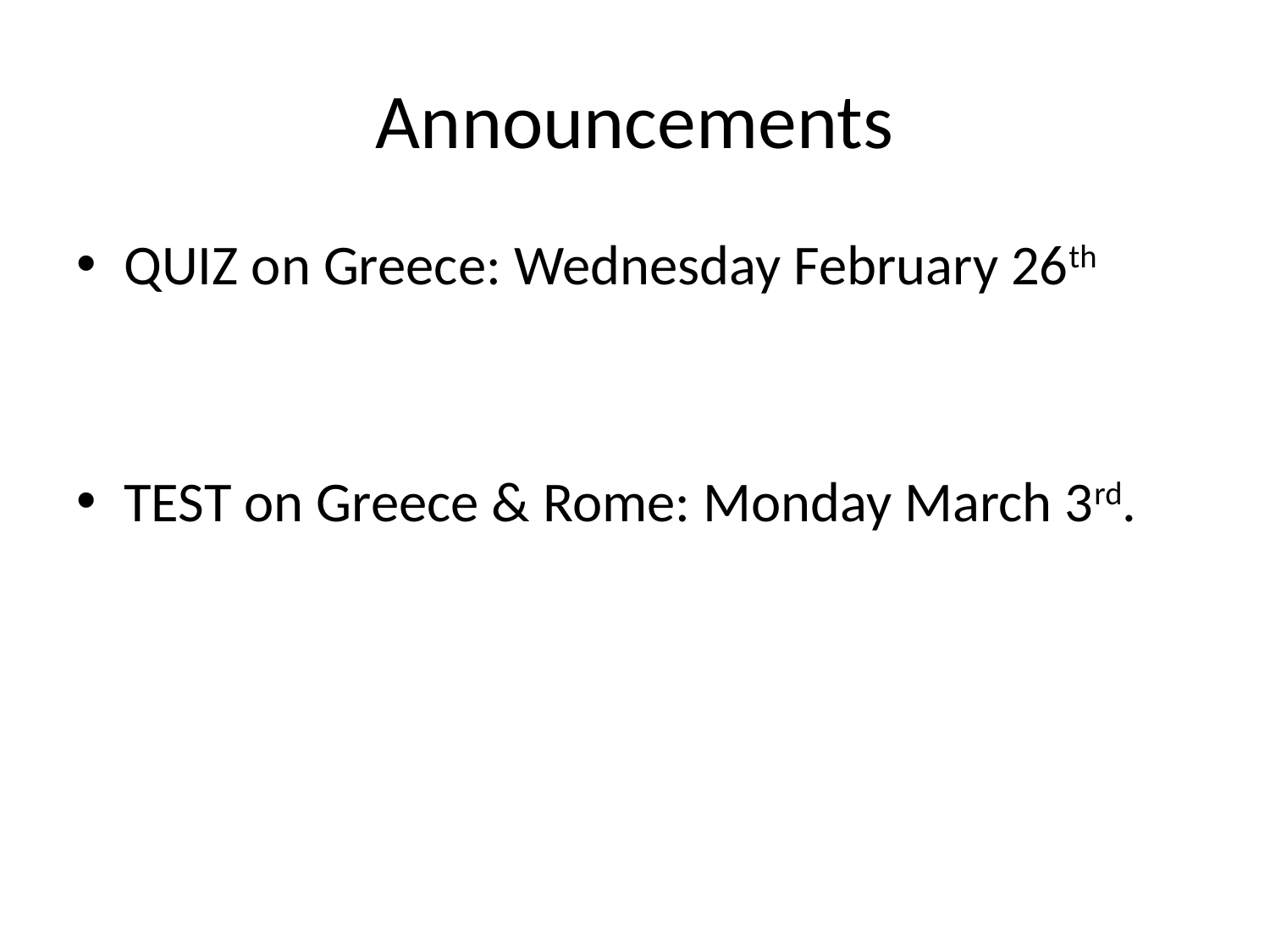

# Announcements
QUIZ on Greece: Wednesday February 26th

TEST on Greece & Rome: Monday March 3rd.